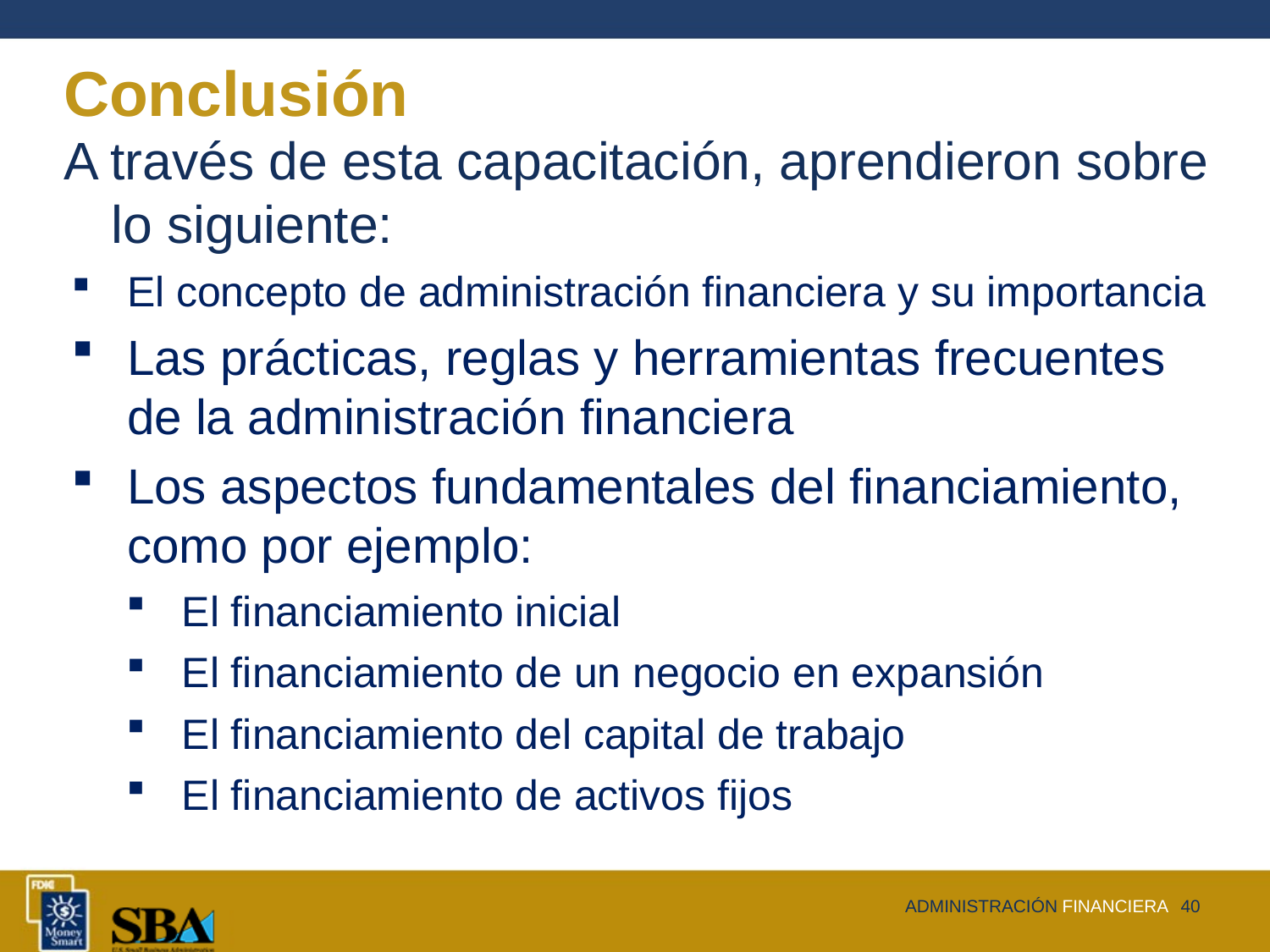

# Conclusión
A través de esta capacitación, aprendieron sobre lo siguiente:
El concepto de administración financiera y su importancia
Las prácticas, reglas y herramientas frecuentes de la administración financiera
Los aspectos fundamentales del financiamiento, como por ejemplo:
El financiamiento inicial
El financiamiento de un negocio en expansión
El financiamiento del capital de trabajo
El financiamiento de activos fijos